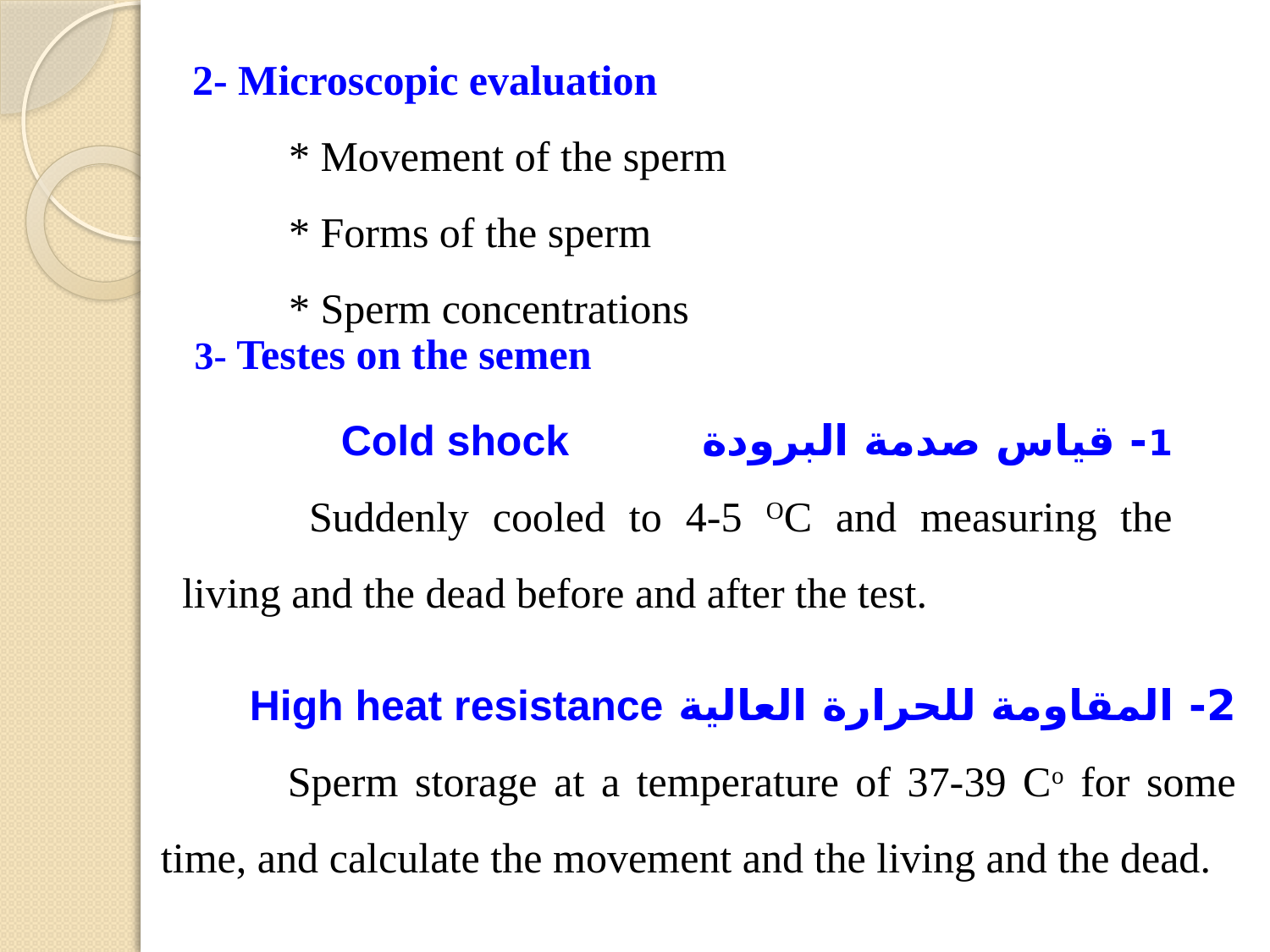

2- Microscopic evaluation
* Movement of the sperm
* Forms of the sperm
* Sperm concentrations
3- Testes on the semen
1- قياس صدمة البرودة         Cold shock
	Suddenly cooled to 4-5 OC and measuring the living and the dead before and after the test.
2- المقاومة للحرارة العالية High heat resistance
	Sperm storage at a temperature of 37-39 Co for some time, and calculate the movement and the living and the dead.